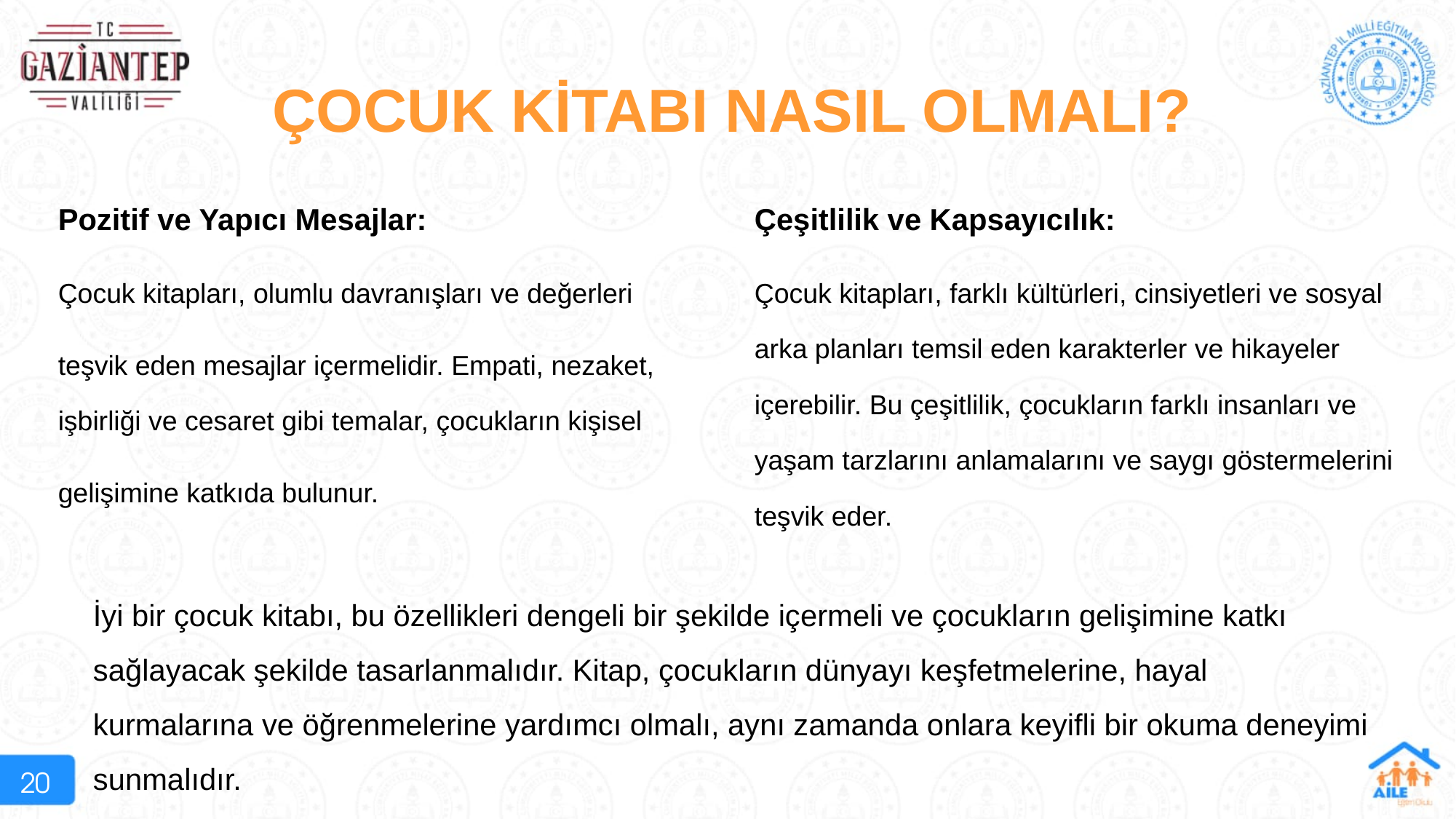

# ÇOCUK KİTABI NASIL OLMALI?
Pozitif ve Yapıcı Mesajlar:
Çocuk kitapları, olumlu davranışları ve değerleri
teşvik eden mesajlar içermelidir. Empati, nezaket, işbirliği ve cesaret gibi temalar, çocukların kişisel
gelişimine katkıda bulunur.

Çeşitlilik ve Kapsayıcılık:
Çocuk kitapları, farklı kültürleri, cinsiyetleri ve sosyal arka planları temsil eden karakterler ve hikayeler içerebilir. Bu çeşitlilik, çocukların farklı insanları ve yaşam tarzlarını anlamalarını ve saygı göstermelerini teşvik eder.

İyi bir çocuk kitabı, bu özellikleri dengeli bir şekilde içermeli ve çocukların gelişimine katkı sağlayacak şekilde tasarlanmalıdır. Kitap, çocukların dünyayı keşfetmelerine, hayal kurmalarına ve öğrenmelerine yardımcı olmalı, aynı zamanda onlara keyifli bir okuma deneyimi sunmalıdır.
20